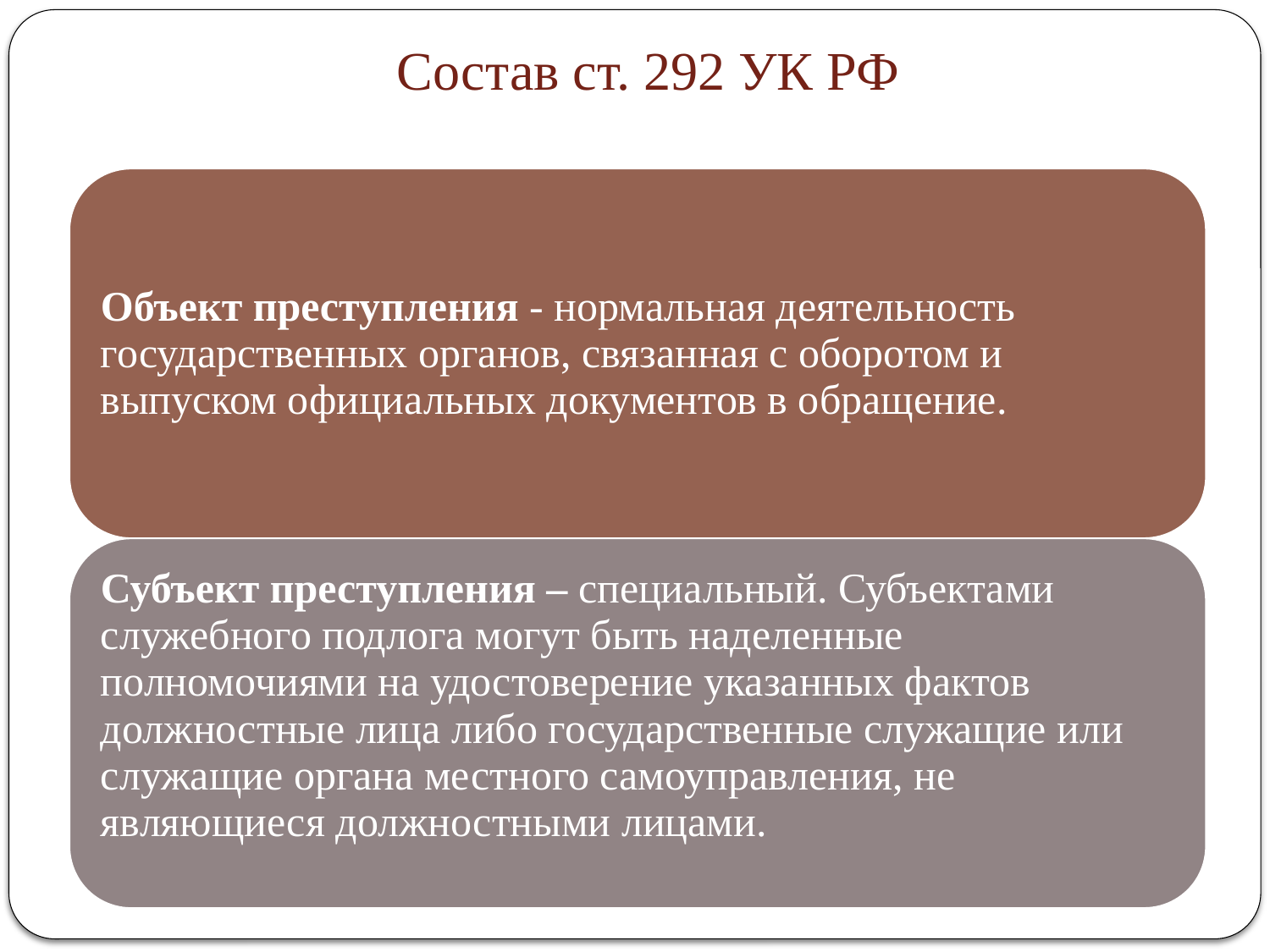

# Состав ст. 292 УК РФ
Объект преступления - нормальная деятельность государственных органов, связанная с оборотом и выпуском официальных документов в обращение.
Субъект преступления – специальный. Субъектами служебного подлога могут быть наделенные полномочиями на удостоверение указанных фактов должностные лица либо государственные служащие или служащие органа местного самоуправления, не являющиеся должностными лицами.